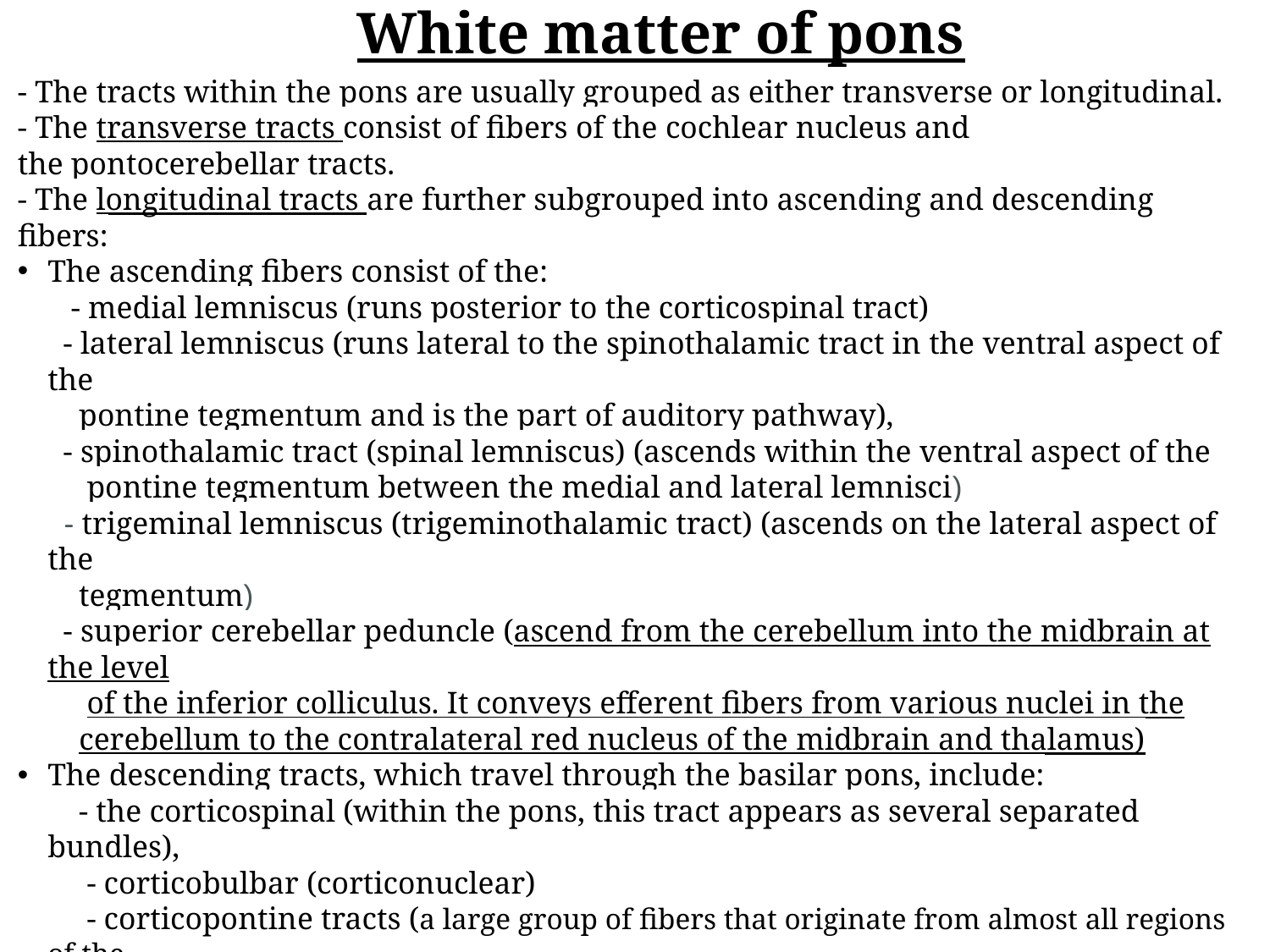

White matter of pons
- The tracts within the pons are usually grouped as either transverse or longitudinal.
- The transverse tracts consist of fibers of the cochlear nucleus and the pontocerebellar tracts.
- The longitudinal tracts are further subgrouped into ascending and descending fibers:
The ascending fibers consist of the:
   - medial lemniscus (runs posterior to the corticospinal tract)
  - lateral lemniscus (runs lateral to the spinothalamic tract in the ventral aspect of the
    pontine tegmentum and is the part of auditory pathway),
  - spinothalamic tract (spinal lemniscus) (ascends within the ventral aspect of the
     pontine tegmentum between the medial and lateral lemnisci)
  - trigeminal lemniscus (trigeminothalamic tract) (ascends on the lateral aspect of the
    tegmentum)
  - superior cerebellar peduncle (ascend from the cerebellum into the midbrain at the level
     of the inferior colliculus. It conveys efferent fibers from various nuclei in the
    cerebellum to the contralateral red nucleus of the midbrain and thalamus)
The descending tracts, which travel through the basilar pons, include:
    - the corticospinal (within the pons, this tract appears as several separated bundles),
     - corticobulbar (corticonuclear)
     - corticopontine tracts (a large group of fibers that originate from almost all regions of the
        cerebral cortex and terminate on neurons in the ipsilateral pontine nuclei that in turn project
       pontocerebellar fibers to the contralateral cerebellum via the middle cerebellar peduncle,
       establishing the corticopontocerebellar system.
 Also found within the dorsal pons are the medial longitudinal fasciculus and
  the central tegmental tract, which contain both ascending and descending fiber tracts
  from various sources including the surrounding nuclei.